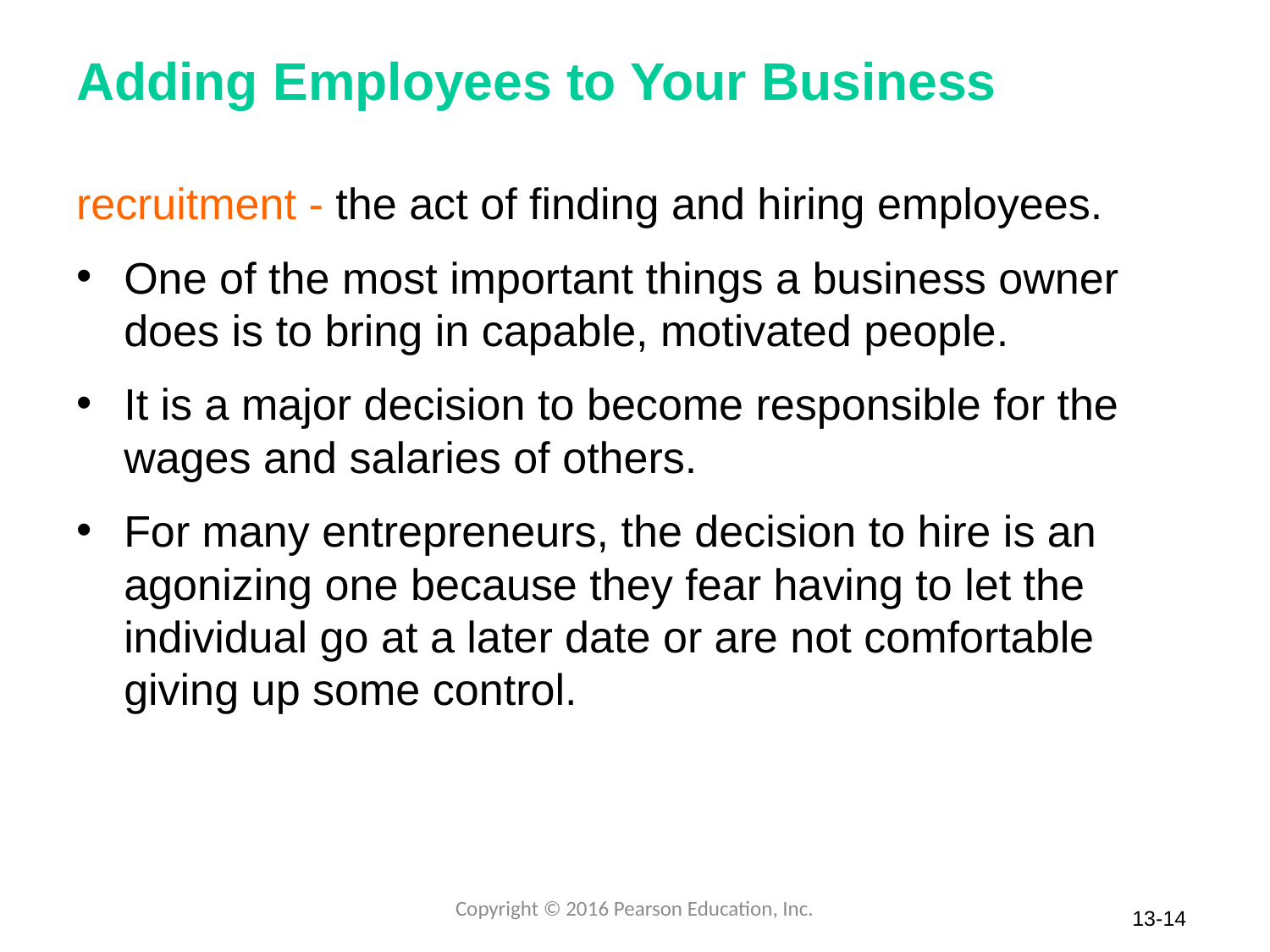

# Adding Employees to Your Business
recruitment - the act of finding and hiring employees.

One of the most important things a business owner does is to bring in capable, motivated people.

It is a major decision to become responsible for the wages and salaries of others.

For many entrepreneurs, the decision to hire is an agonizing one because they fear having to let the individual go at a later date or are not comfortable giving up some control.
Copyright © 2016 Pearson Education, Inc.